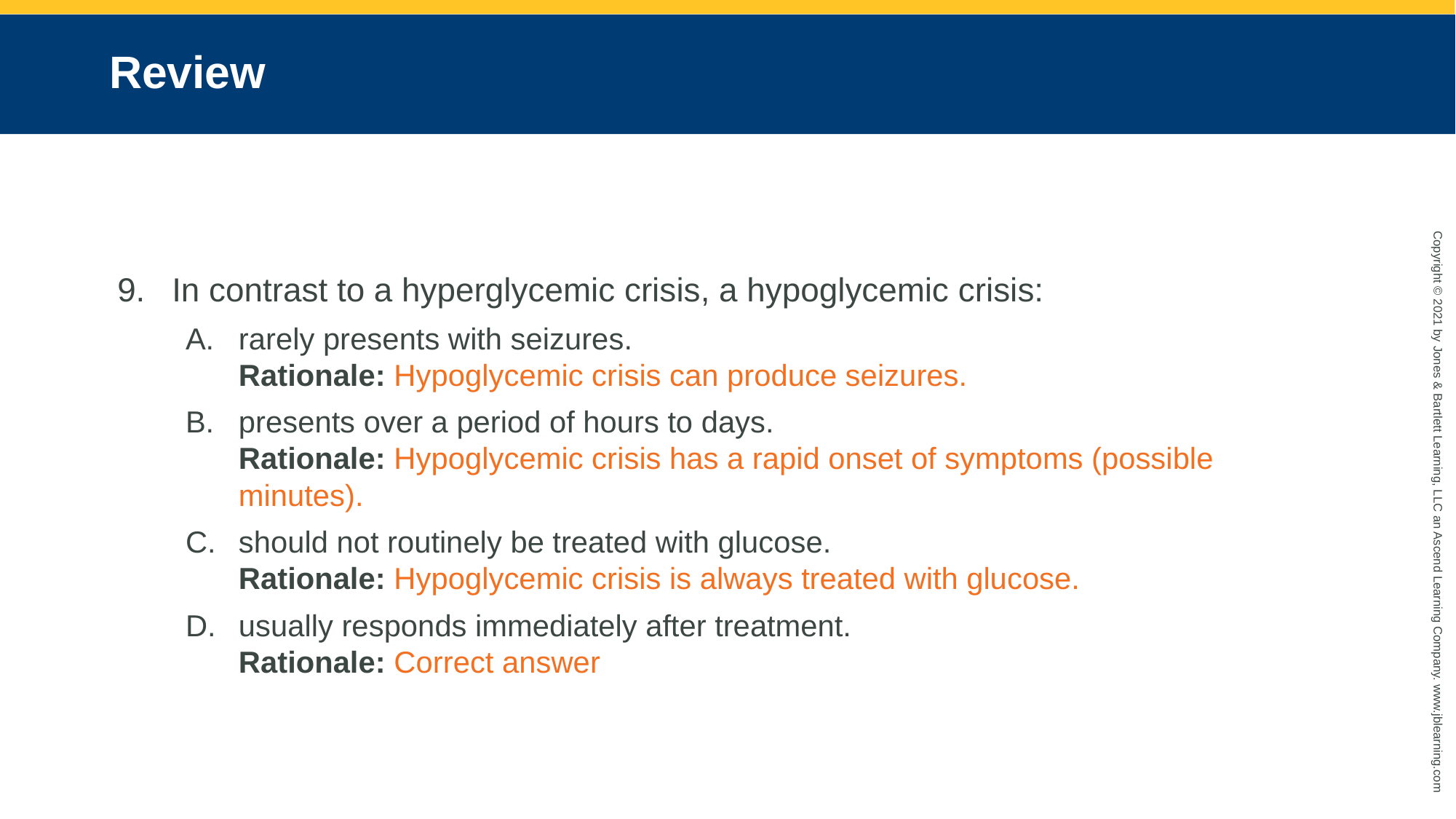

# Review
In contrast to a hyperglycemic crisis, a hypoglycemic crisis:
rarely presents with seizures.
Rationale: Hypoglycemic crisis can produce seizures.
presents over a period of hours to days.
Rationale: Hypoglycemic crisis has a rapid onset of symptoms (possible minutes).
should not routinely be treated with glucose.
Rationale: Hypoglycemic crisis is always treated with glucose.
usually responds immediately after treatment.
Rationale: Correct answer